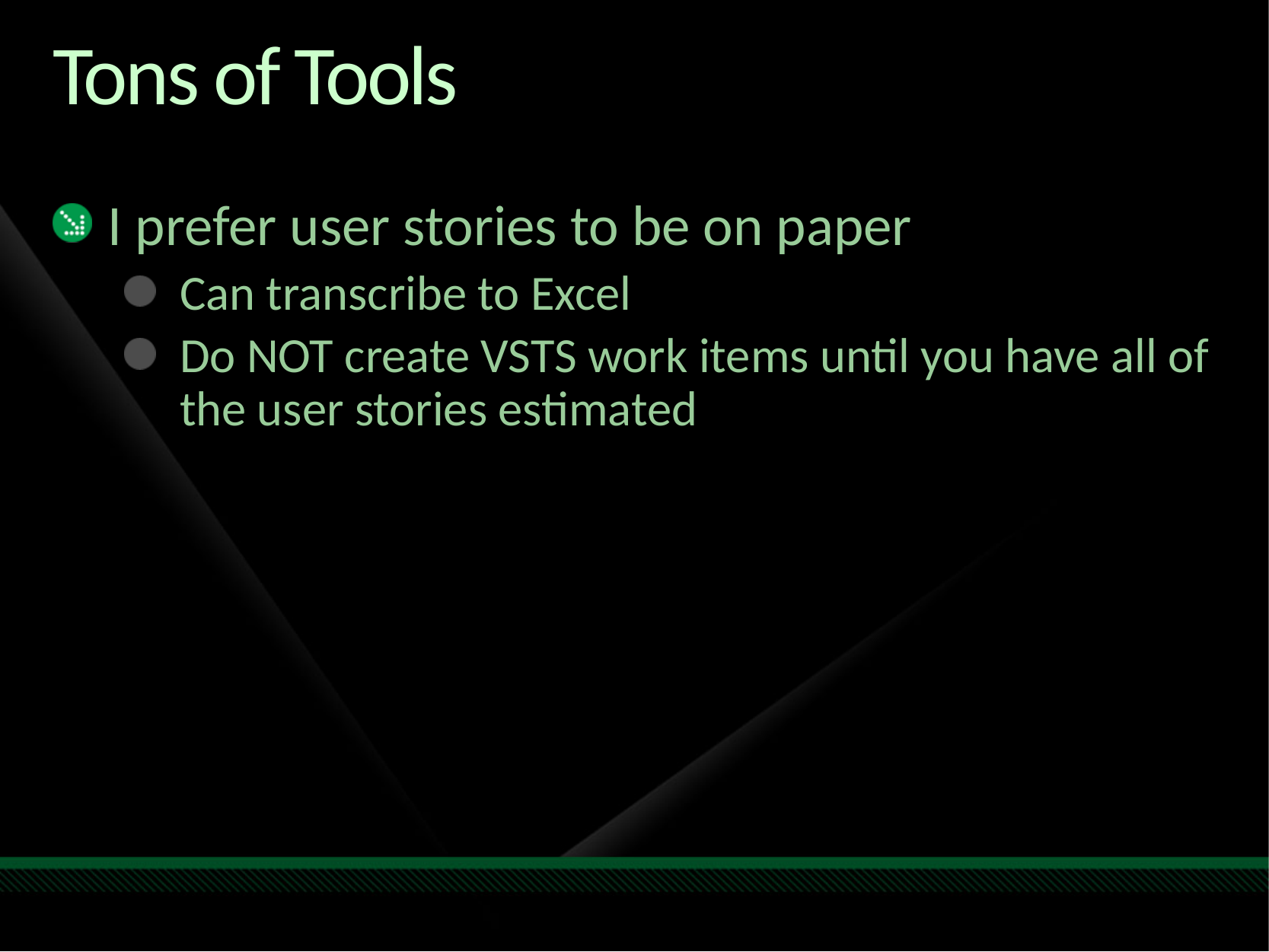

# Tons of Tools
I prefer user stories to be on paper
Can transcribe to Excel
Do NOT create VSTS work items until you have all of the user stories estimated